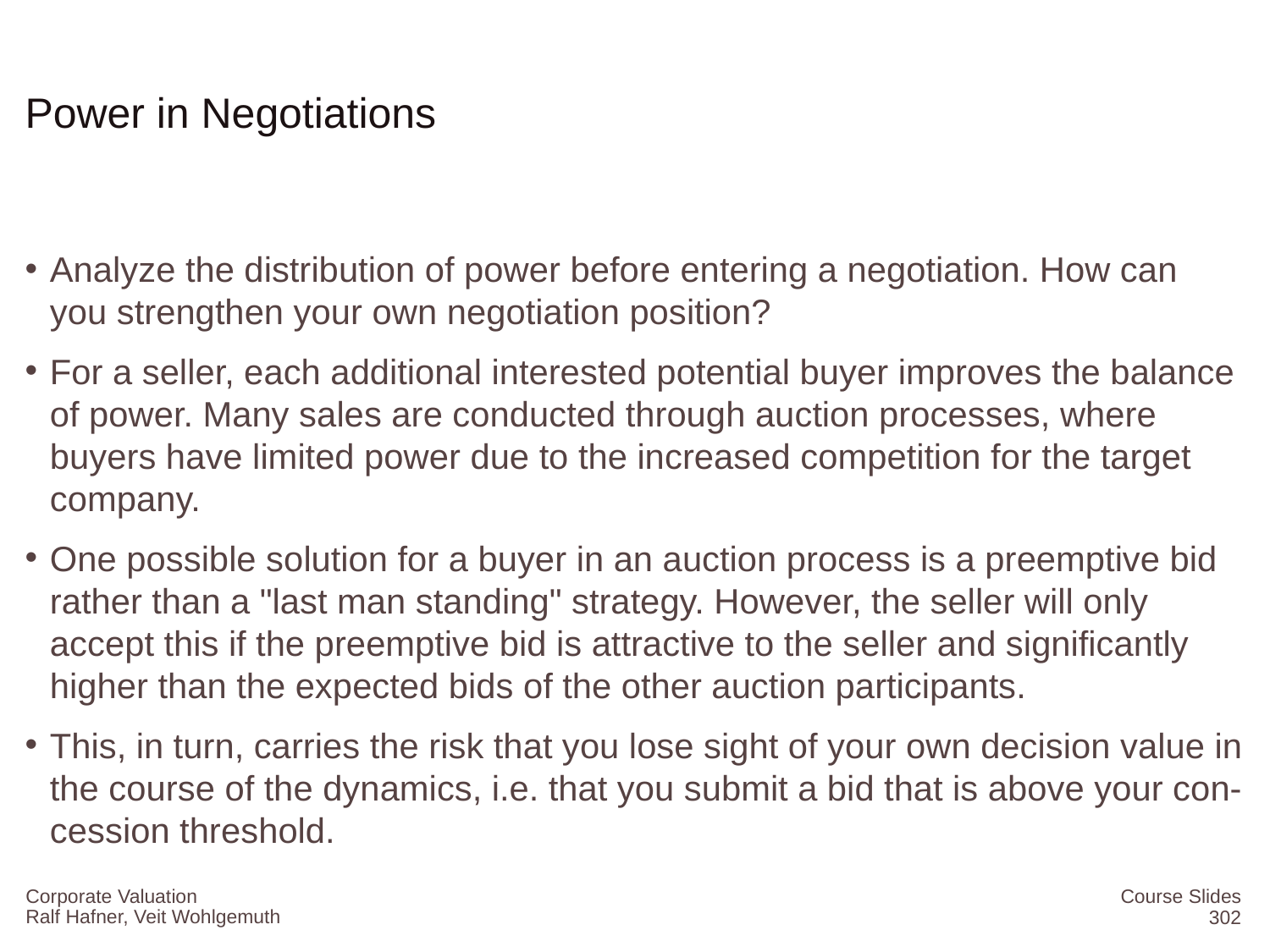

# Power in Negotiations
Analyze the distribution of power before entering a negotiation. How can you strengthen your own negotiation position?
For a seller, each additional interested potential buyer improves the balance of power. Many sales are conducted through auction processes, where buyers have limited power due to the increased competition for the target company.
One possible solution for a buyer in an auction process is a preemptive bid rather than a "last man standing" strategy. However, the seller will only accept this if the preemptive bid is attractive to the seller and significantly higher than the expected bids of the other auction participants.
This, in turn, carries the risk that you lose sight of your own decision value in the course of the dynamics, i.e. that you submit a bid that is above your con-cession threshold.
Corporate Valuation
Course Slides
302